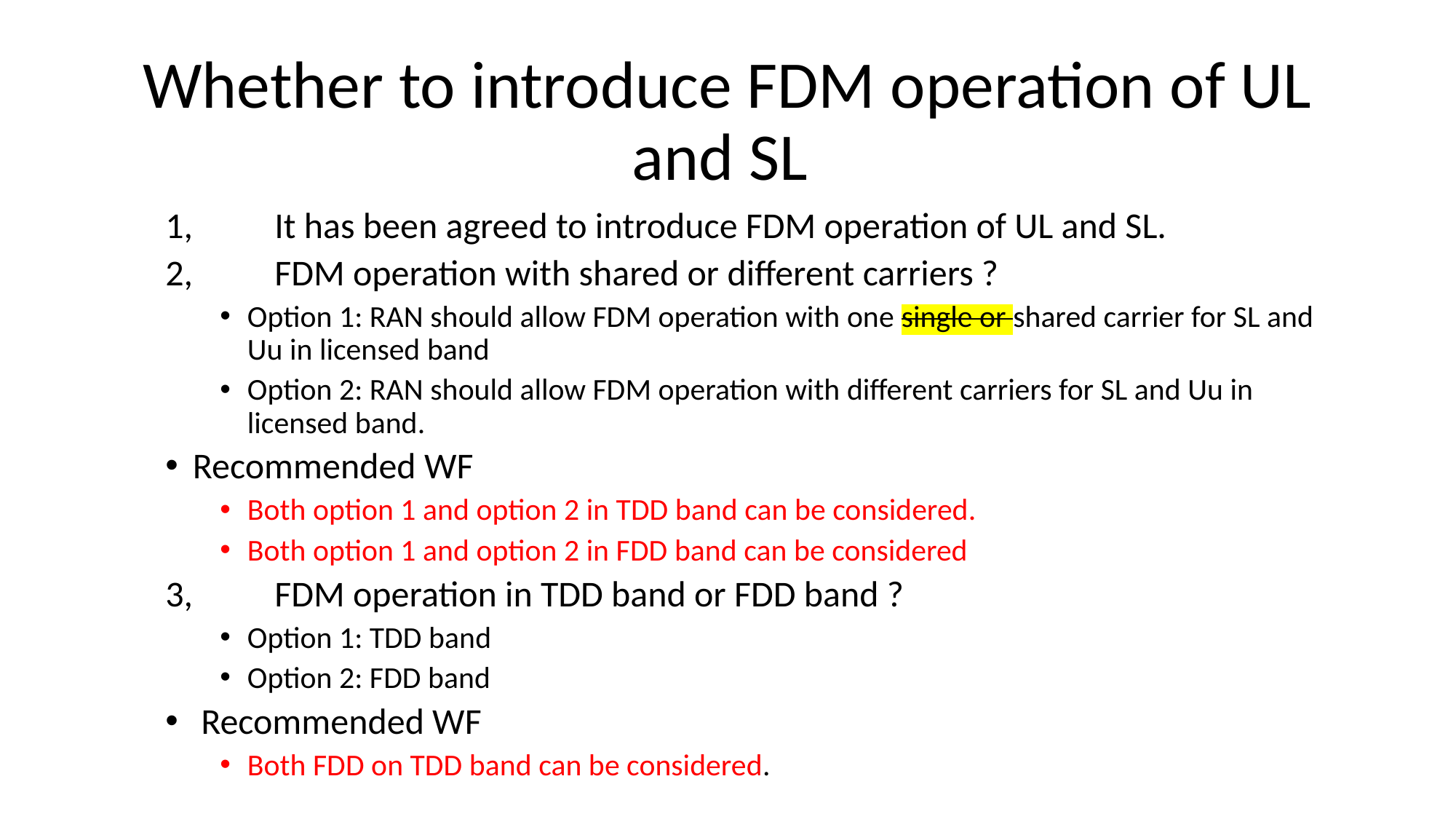

# Whether to introduce FDM operation of UL and SL
1,	It has been agreed to introduce FDM operation of UL and SL.
2,	FDM operation with shared or different carriers ?
Option 1: RAN should allow FDM operation with one single or shared carrier for SL and Uu in licensed band
Option 2: RAN should allow FDM operation with different carriers for SL and Uu in licensed band.
Recommended WF
Both option 1 and option 2 in TDD band can be considered.
Both option 1 and option 2 in FDD band can be considered
3,	FDM operation in TDD band or FDD band ?
Option 1: TDD band
Option 2: FDD band
 Recommended WF
Both FDD on TDD band can be considered.